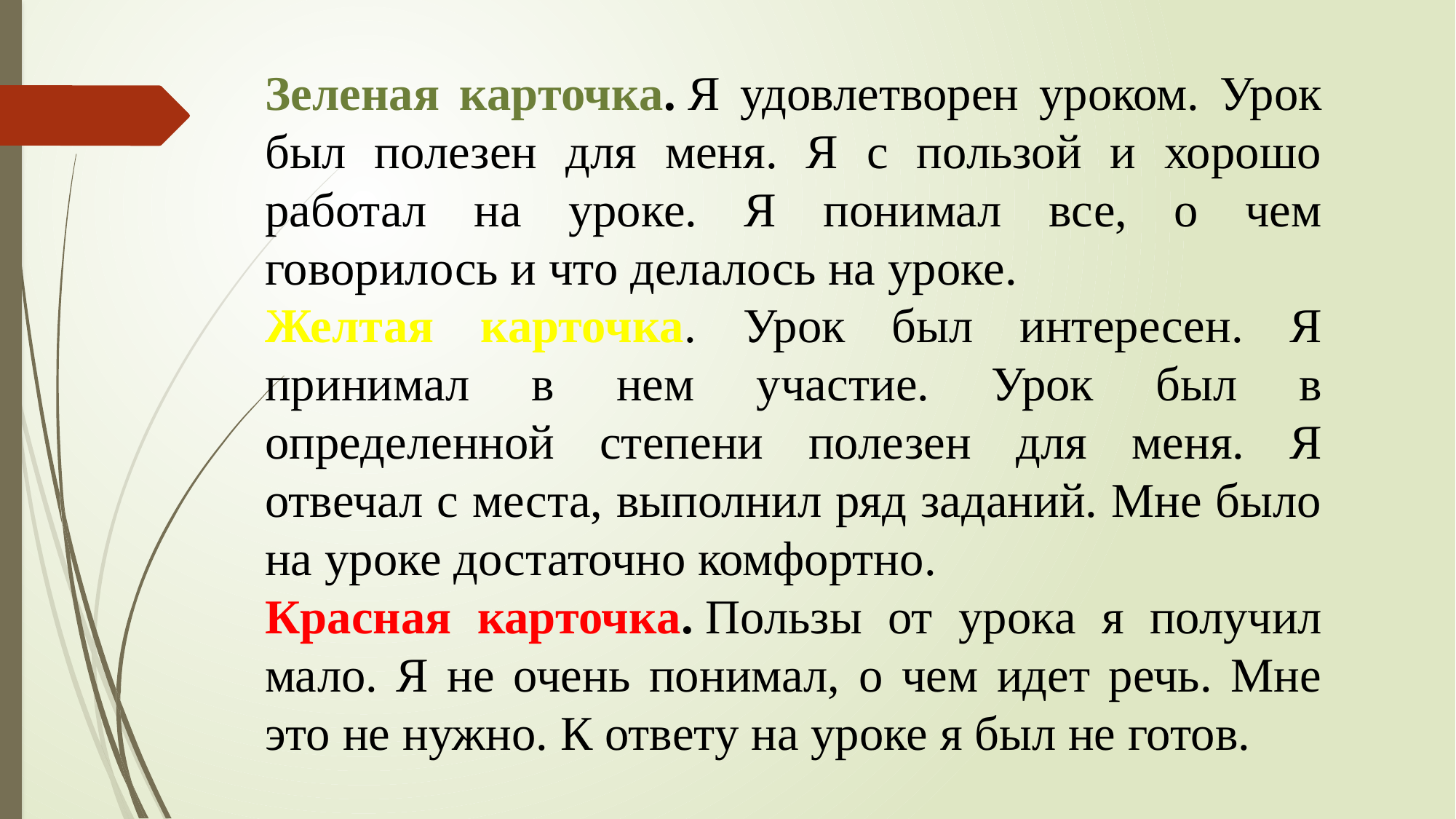

Зеленая карточка. Я удовлетворен уроком. Урок был полезен для меня. Я с пользой и хорошо работал на уроке. Я понимал все, о чем говорилось и что делалось на уроке.
Желтая карточка. Урок был интересен. Я принимал в нем участие. Урок был в определенной степени полезен для меня. Я отвечал с места, выполнил ряд заданий. Мне было на уроке достаточно комфортно.
Красная карточка. Пользы от урока я получил мало. Я не очень понимал, о чем идет речь. Мне это не нужно. К ответу на уроке я был не готов.